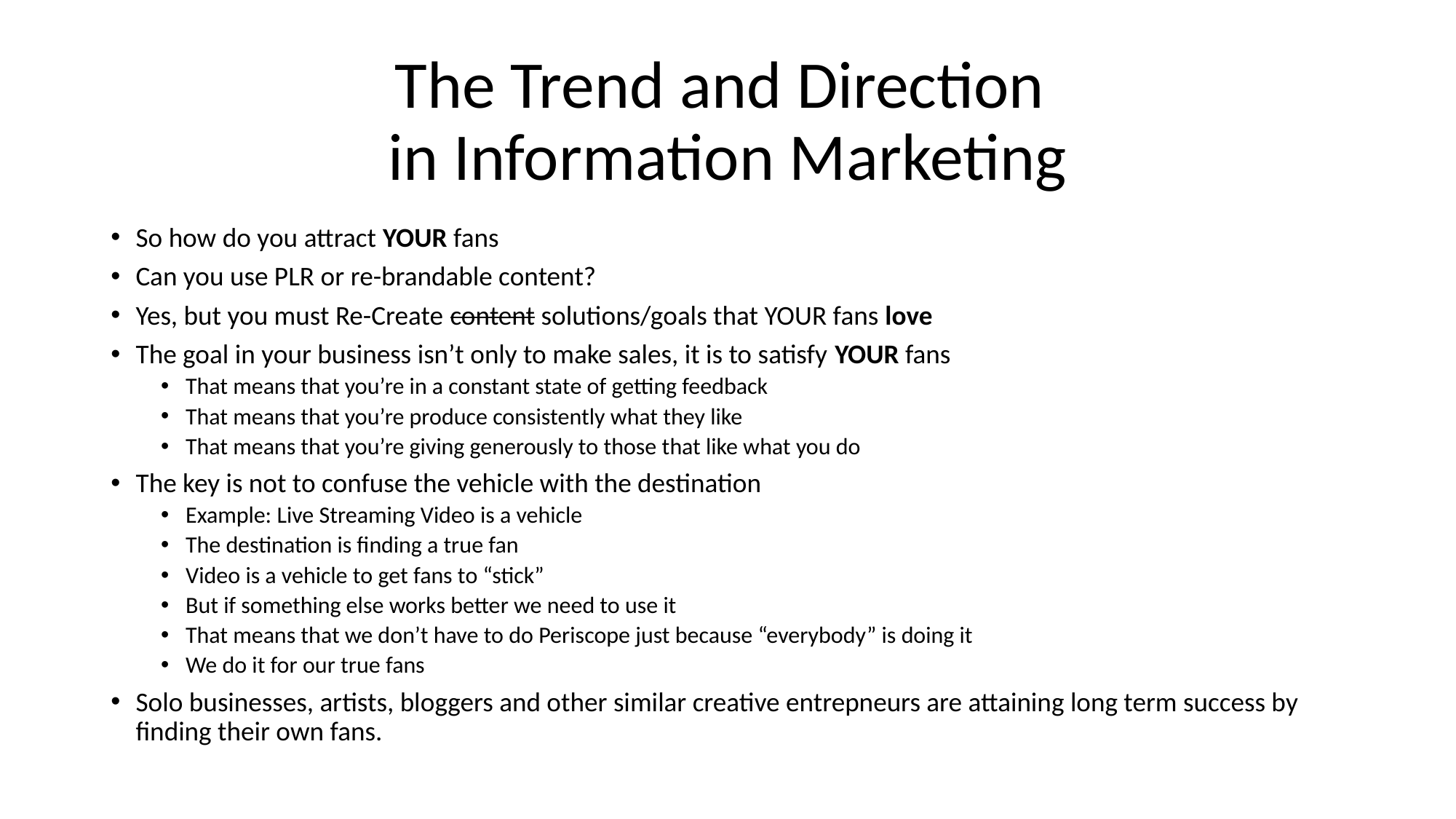

# The Trend and Direction in Information Marketing
So how do you attract YOUR fans
Can you use PLR or re-brandable content?
Yes, but you must Re-Create content solutions/goals that YOUR fans love
The goal in your business isn’t only to make sales, it is to satisfy YOUR fans
That means that you’re in a constant state of getting feedback
That means that you’re produce consistently what they like
That means that you’re giving generously to those that like what you do
The key is not to confuse the vehicle with the destination
Example: Live Streaming Video is a vehicle
The destination is finding a true fan
Video is a vehicle to get fans to “stick”
But if something else works better we need to use it
That means that we don’t have to do Periscope just because “everybody” is doing it
We do it for our true fans
Solo businesses, artists, bloggers and other similar creative entrepneurs are attaining long term success by finding their own fans.